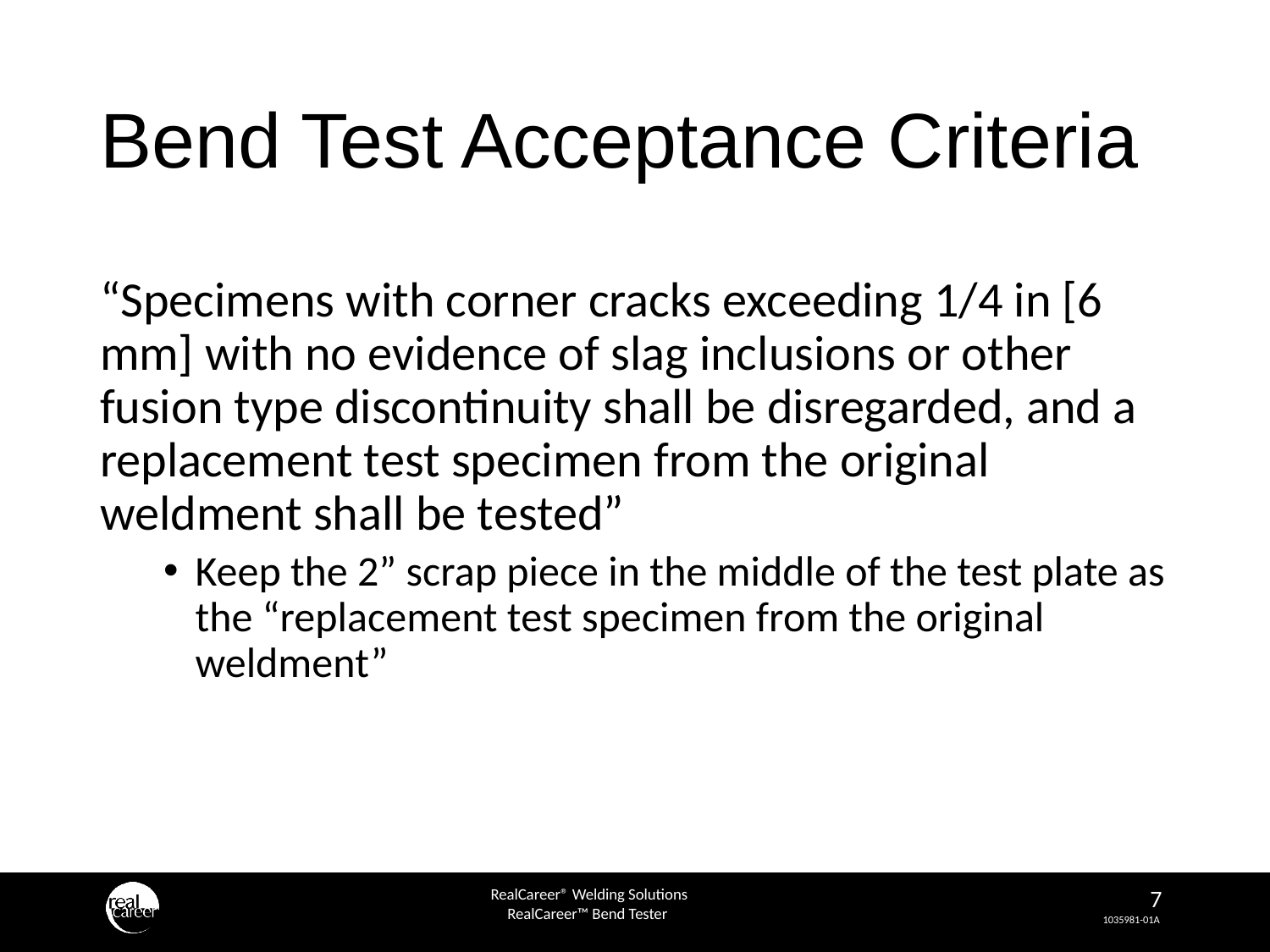

# Bend Test Acceptance Criteria

“Specimens with corner cracks exceeding 1/4 in [6 mm] with no evidence of slag inclusions or other fusion type discontinuity shall be disregarded, and a replacement test specimen from the original weldment shall be tested”
Keep the 2” scrap piece in the middle of the test plate as the “replacement test specimen from the original weldment”